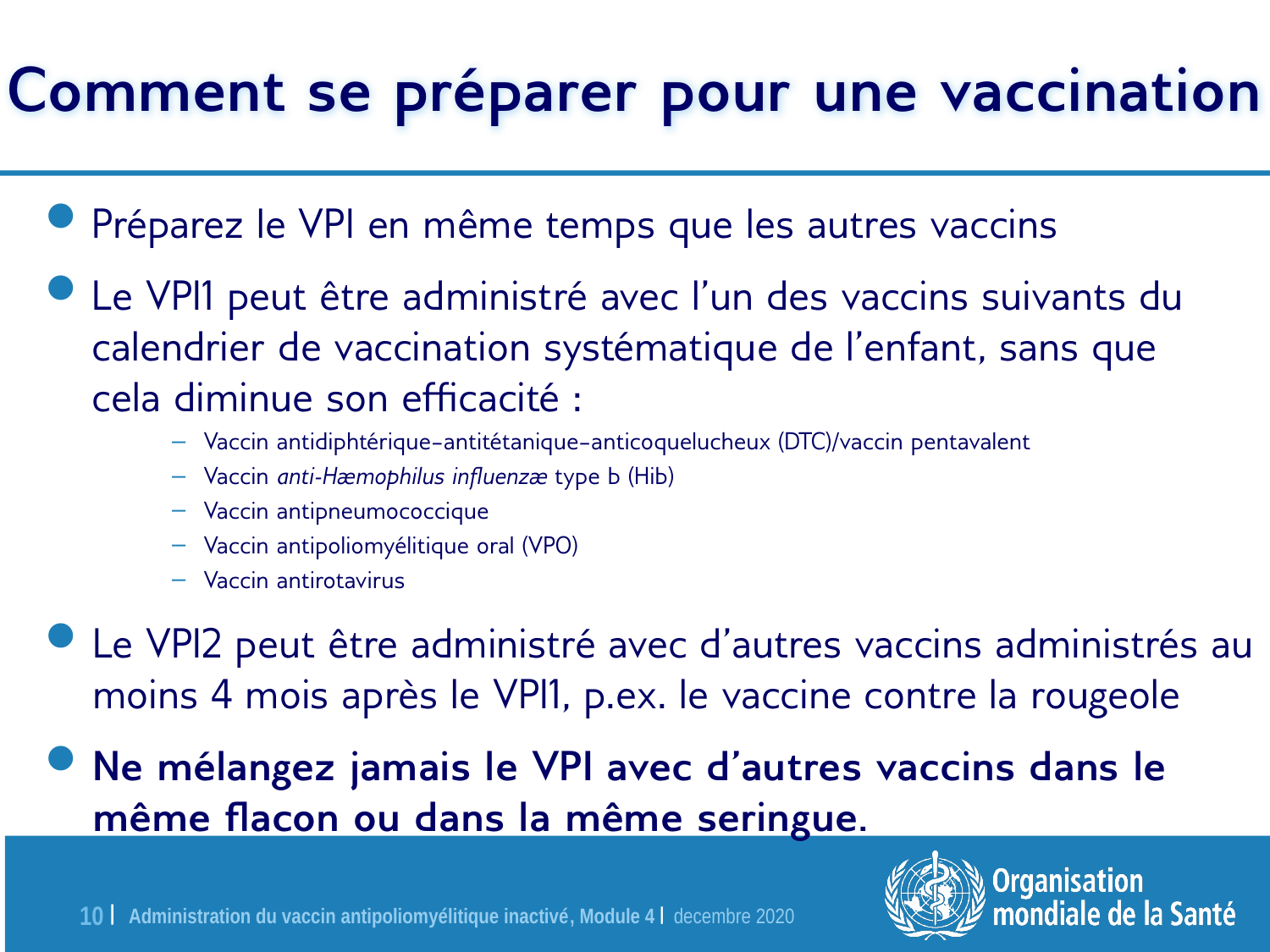

Comment se préparer pour une vaccination
Préparez le VPI en même temps que les autres vaccins
Le VPI1 peut être administré avec l’un des vaccins suivants du calendrier de vaccination systématique de l’enfant, sans que cela diminue son efficacité :
Vaccin antidiphtérique–antitétanique–anticoquelucheux (DTC)/vaccin pentavalent
Vaccin anti-Haemophilus influenzae type b (Hib)
Vaccin antipneumococcique
Vaccin antipoliomyélitique oral (VPO)
Vaccin antirotavirus

Le VPI2 peut être administré avec d’autres vaccins administrés au moins 4 mois après le VPI1, p.ex. le vaccine contre la rougeole
Ne mélangez jamais le VPI avec d’autres vaccins dans le même flacon ou dans la même seringue.